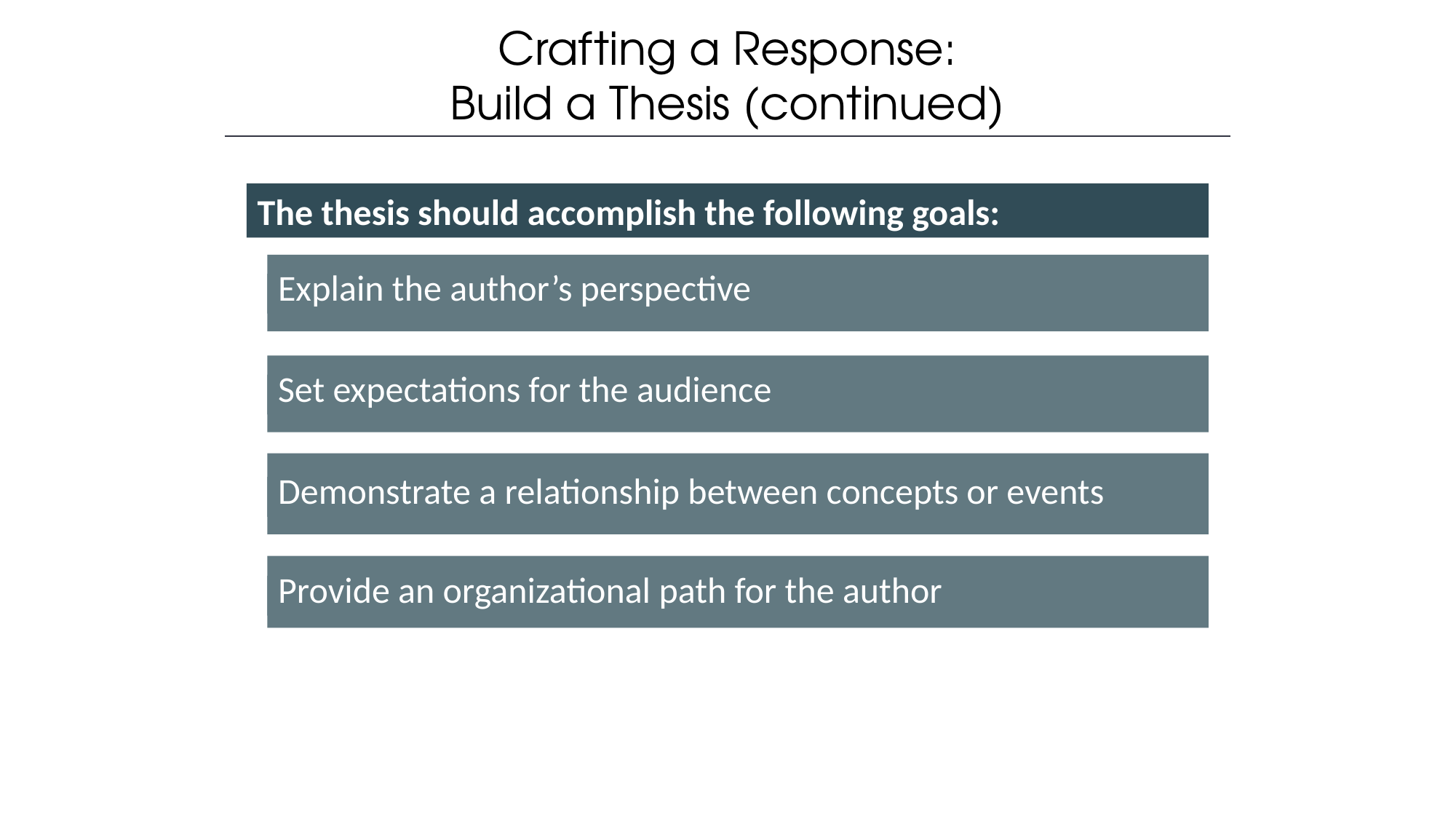

Crafting a Response:
Build a Thesis (continued)
HAWKES LEARNING
The thesis should accomplish the following goals:

Explain the author’s perspective

Set expectations for the audience

Demonstrate a relationship between concepts or events

Provide an organizational path for the author